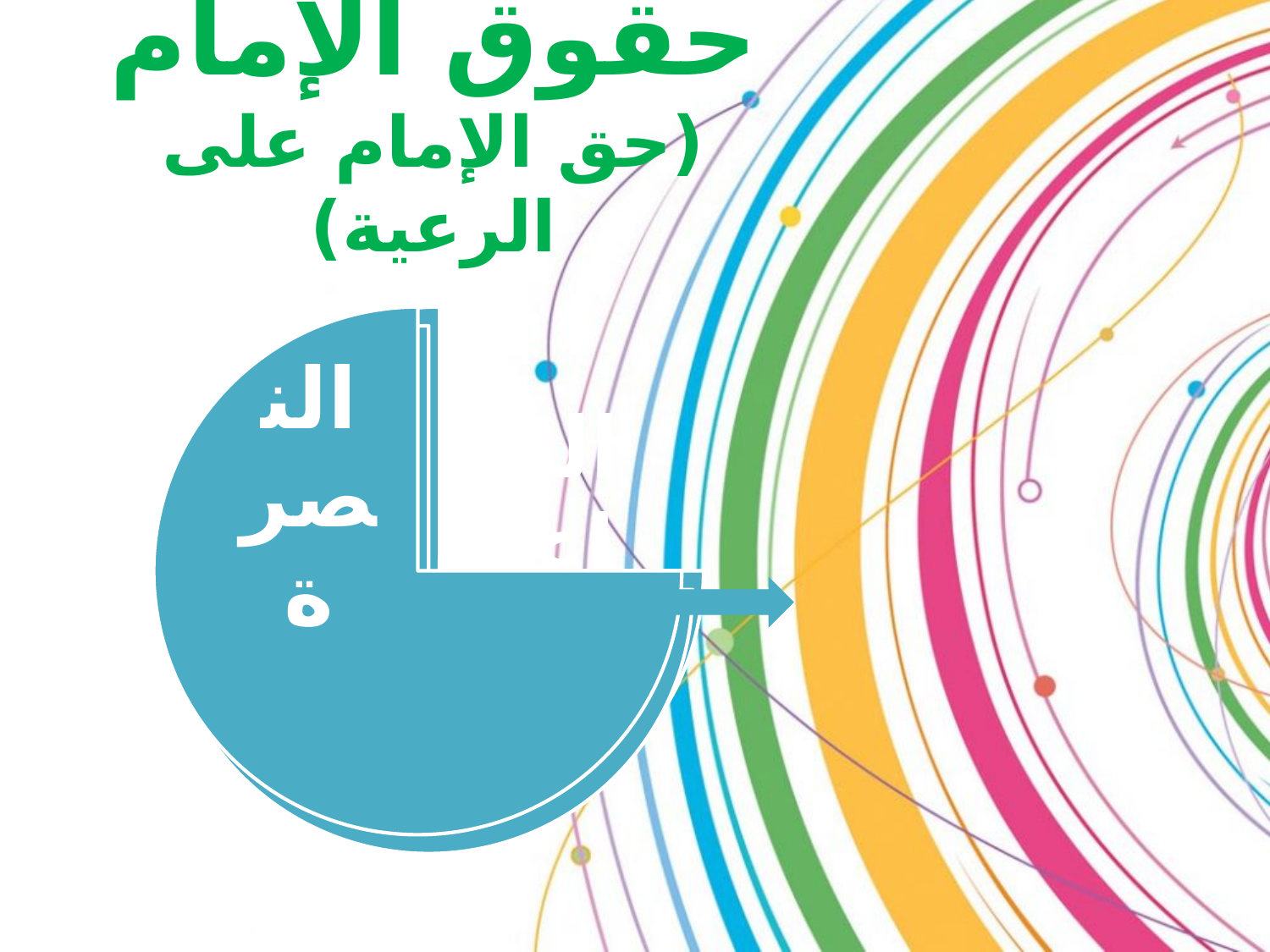

# حقوق الإمام (حق الإمام على الرعية)
النصيحة